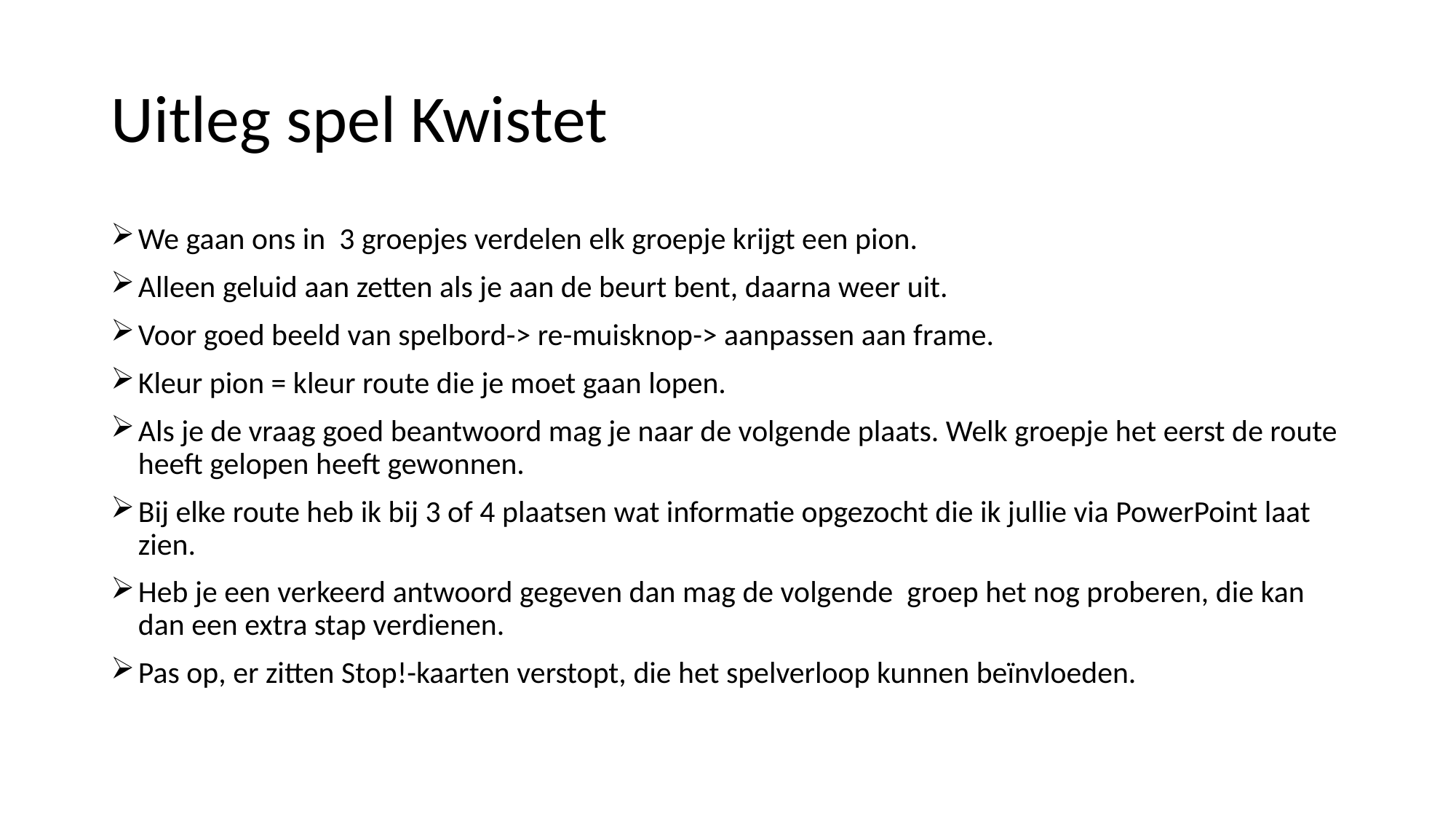

# Uitleg spel Kwistet
We gaan ons in  3 groepjes verdelen elk groepje krijgt een pion.
Alleen geluid aan zetten als je aan de beurt bent, daarna weer uit.
Voor goed beeld van spelbord-> re-muisknop-> aanpassen aan frame.
Kleur pion = kleur route die je moet gaan lopen.
Als je de vraag goed beantwoord mag je naar de volgende plaats. Welk groepje het eerst de route heeft gelopen heeft gewonnen.
Bij elke route heb ik bij 3 of 4 plaatsen wat informatie opgezocht die ik jullie via PowerPoint laat zien.
Heb je een verkeerd antwoord gegeven dan mag de volgende  groep het nog proberen, die kan dan een extra stap verdienen.
Pas op, er zitten Stop!-kaarten verstopt, die het spelverloop kunnen beïnvloeden.